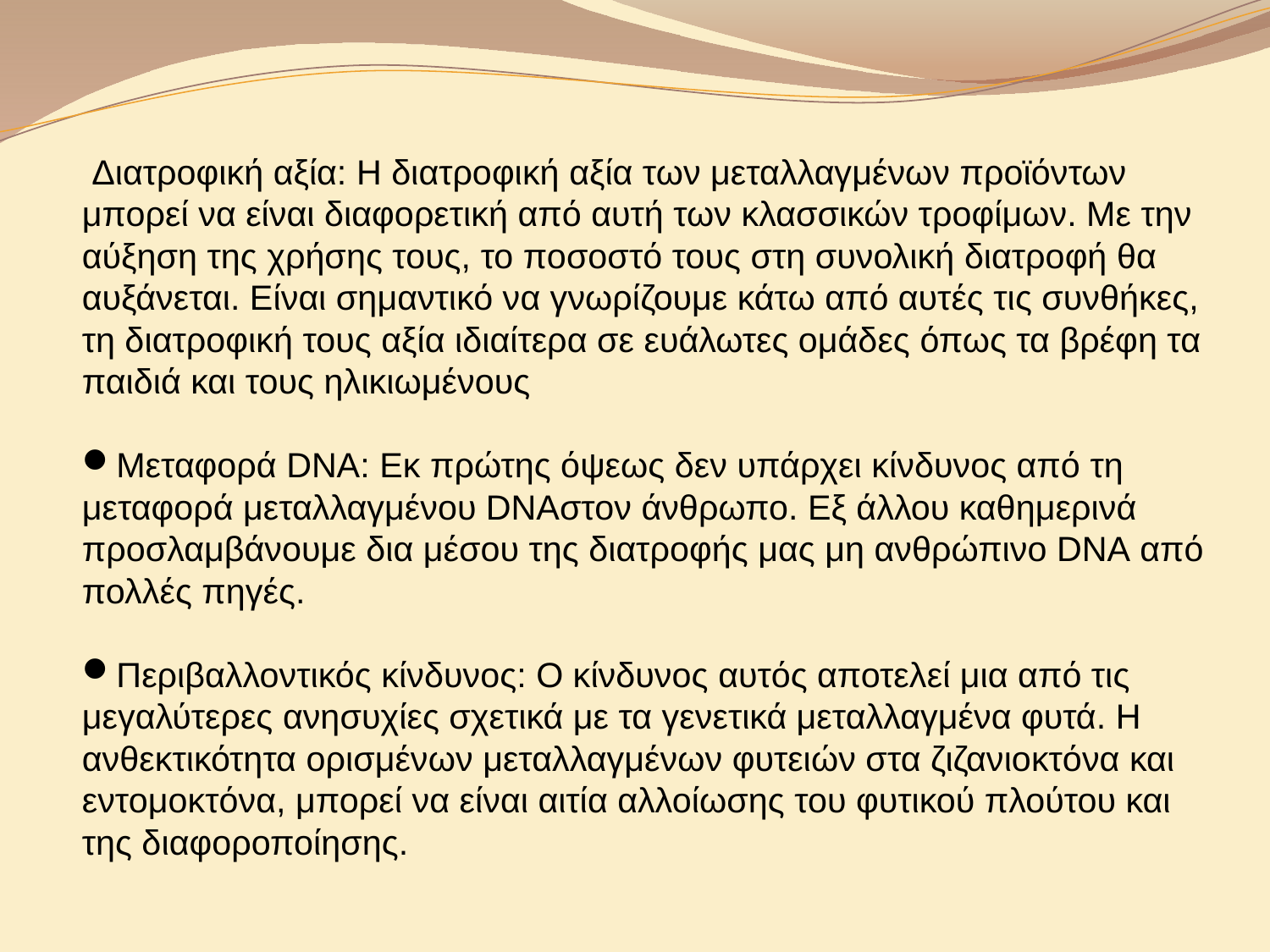

Διατροφική αξία: Η διατροφική αξία των μεταλλαγμένων προϊόντων μπορεί να είναι διαφορετική από αυτή των κλασσικών τροφίμων. Με την αύξηση της χρήσης τους, το ποσοστό τους στη συνολική διατροφή θα αυξάνεται. Είναι σημαντικό να γνωρίζουμε κάτω από αυτές τις συνθήκες, τη διατροφική τους αξία ιδιαίτερα σε ευάλωτες ομάδες όπως τα βρέφη τα παιδιά και τους ηλικιωμένους
Μεταφορά DNA: Εκ πρώτης όψεως δεν υπάρχει κίνδυνος από τη μεταφορά μεταλλαγμένου DNAστον άνθρωπο. Εξ άλλου καθημερινά προσλαμβάνουμε δια μέσου της διατροφής μας μη ανθρώπινο DNA από πολλές πηγές.
Περιβαλλοντικός κίνδυνος: Ο κίνδυνος αυτός αποτελεί μια από τις μεγαλύτερες ανησυχίες σχετικά με τα γενετικά μεταλλαγμένα φυτά. Η ανθεκτικότητα ορισμένων μεταλλαγμένων φυτειών στα ζιζανιοκτόνα και εντομοκτόνα, μπορεί να είναι αιτία αλλοίωσης του φυτικού πλούτου και της διαφοροποίησης.